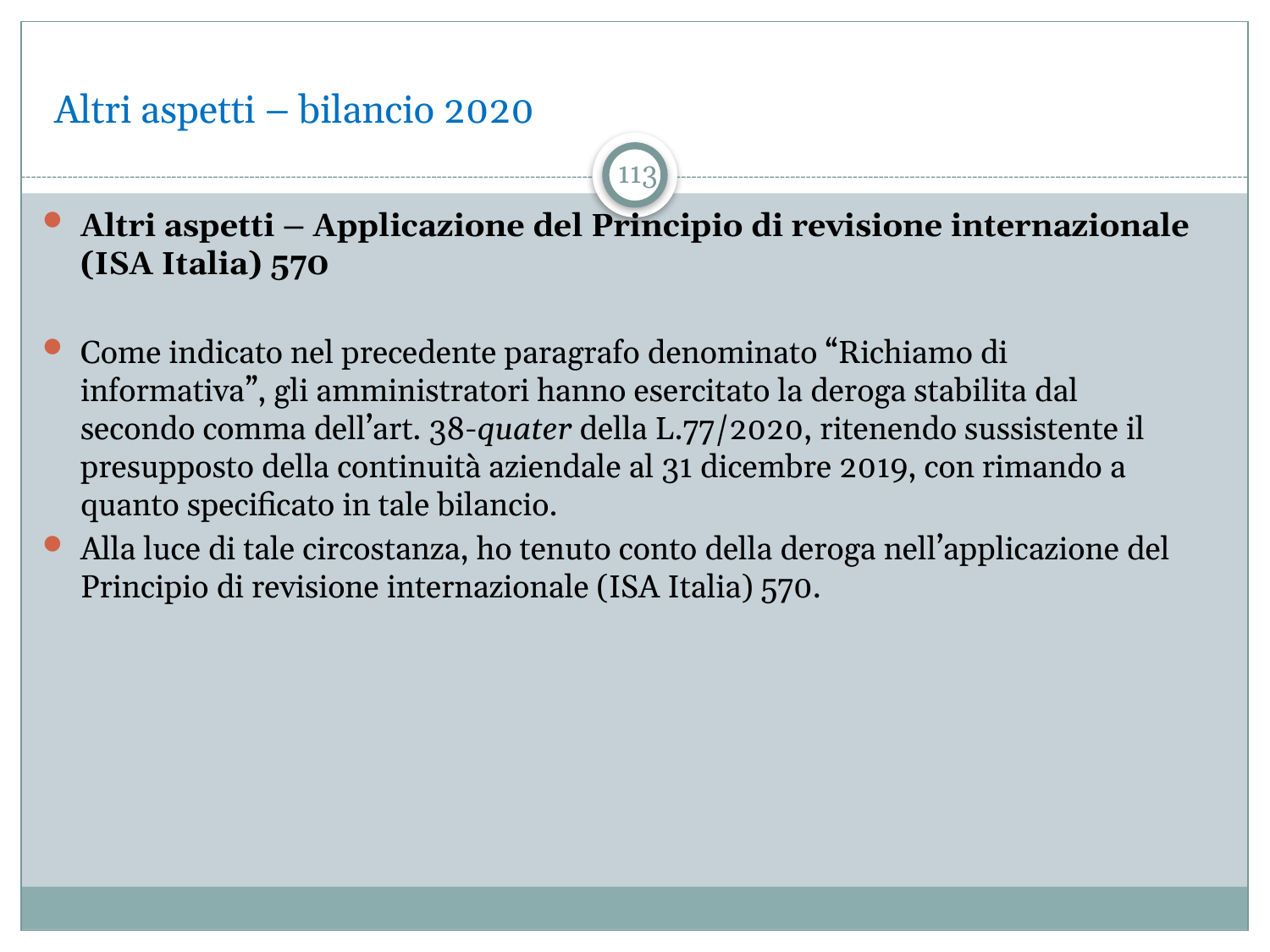

# Altri aspetti – bilancio 2020
113
Altri aspetti – Applicazione del Principio di revisione internazionale (ISA Italia) 570

Come indicato nel precedente paragrafo denominato “Richiamo di informativa”, gli amministratori hanno esercitato la deroga stabilita dal secondo comma dell’art. 38-quater della L.77/2020, ritenendo sussistente il presupposto della continuità aziendale al 31 dicembre 2019, con rimando a quanto specificato in tale bilancio.
Alla luce di tale circostanza, ho tenuto conto della deroga nell’applicazione del Principio di revisione internazionale (ISA Italia) 570.